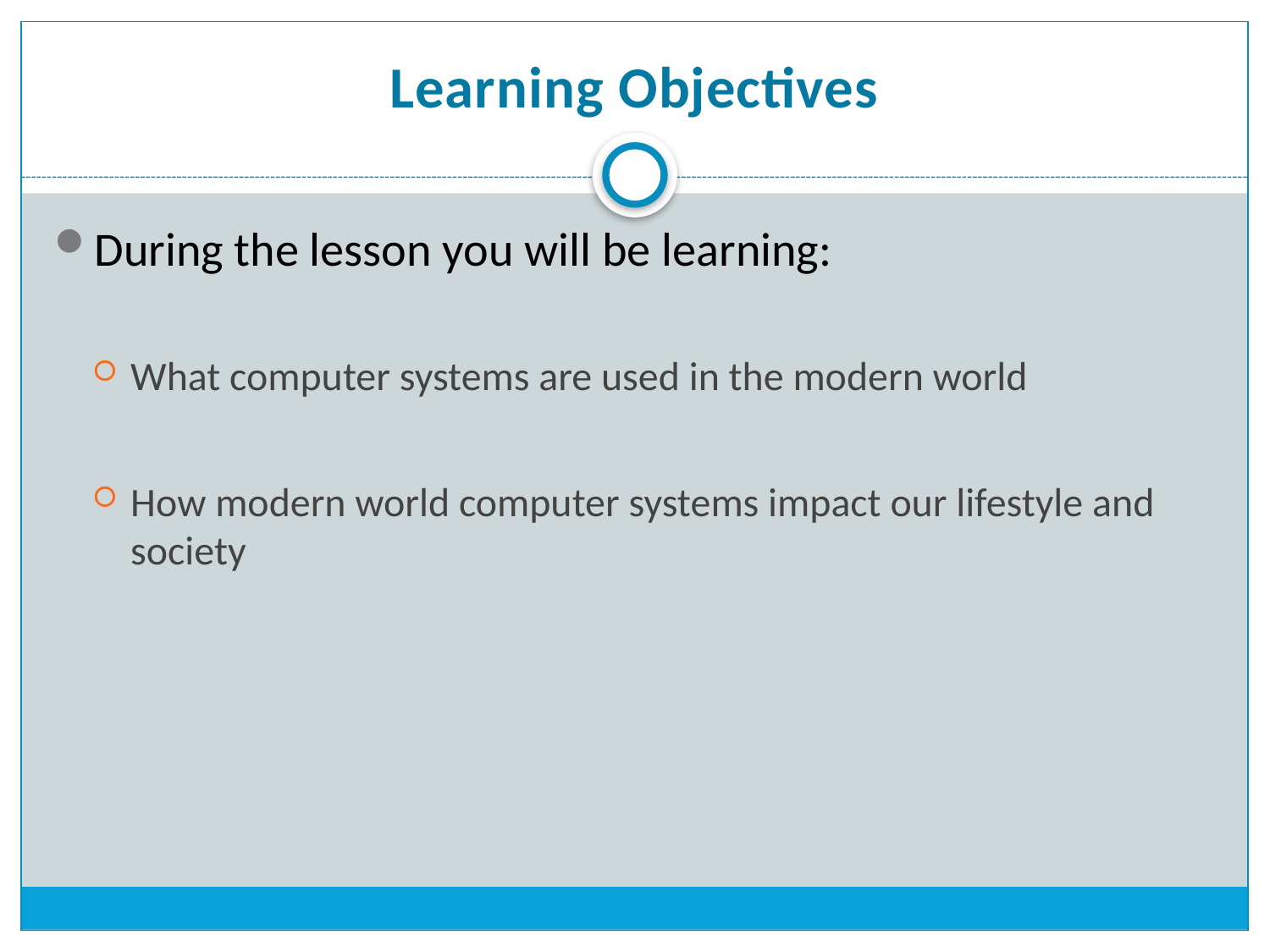

# Learning Objectives
During the lesson you will be learning:

What computer systems are used in the modern world

How modern world computer systems impact our lifestyle and society